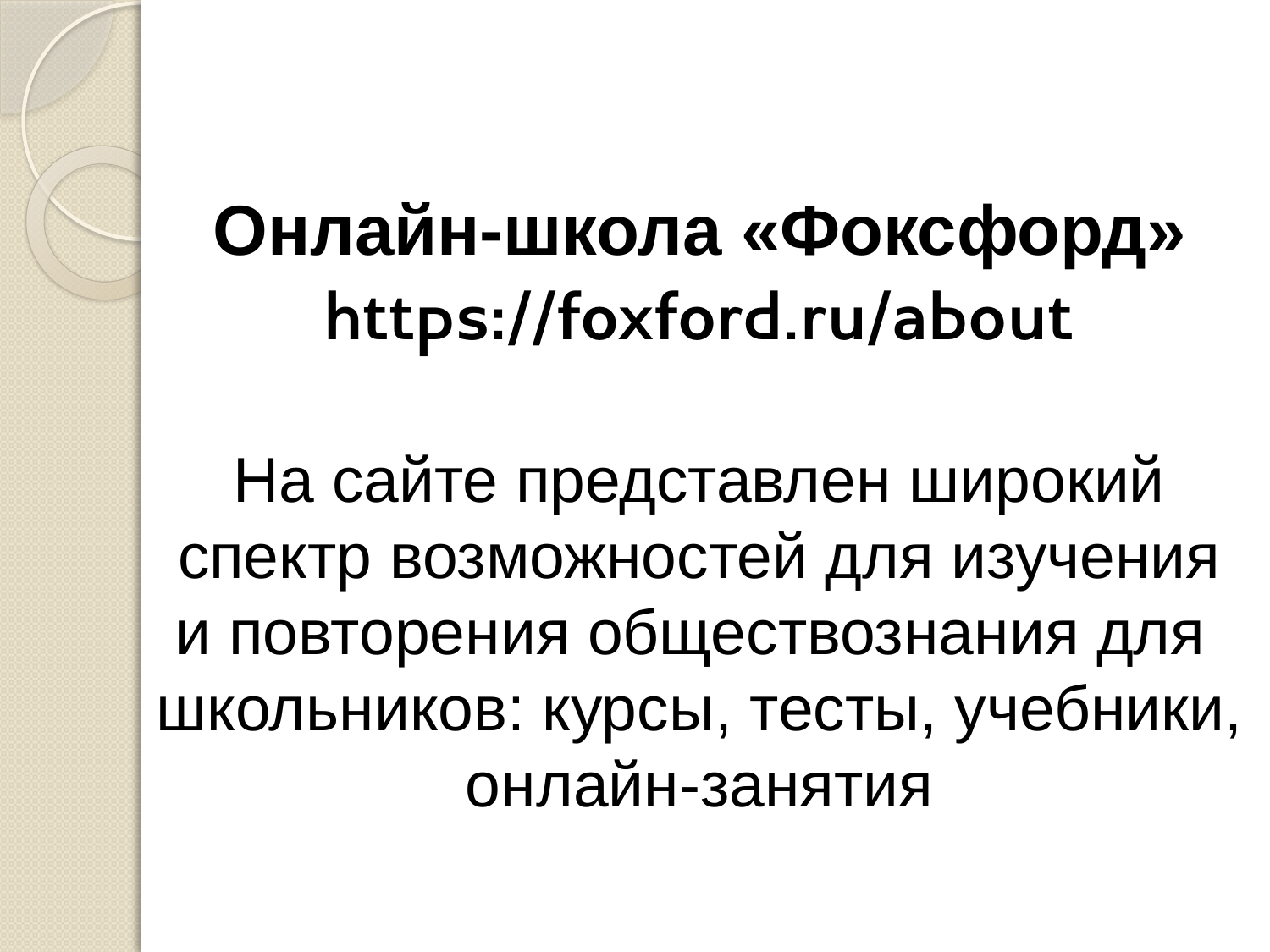

Онлайн-школа «Фоксфорд» https://foxford.ru/about

На сайте представлен широкий спектр возможностей для изучения и повторения обществознания для  школьников: курсы, тесты, учебники, онлайн-занятия